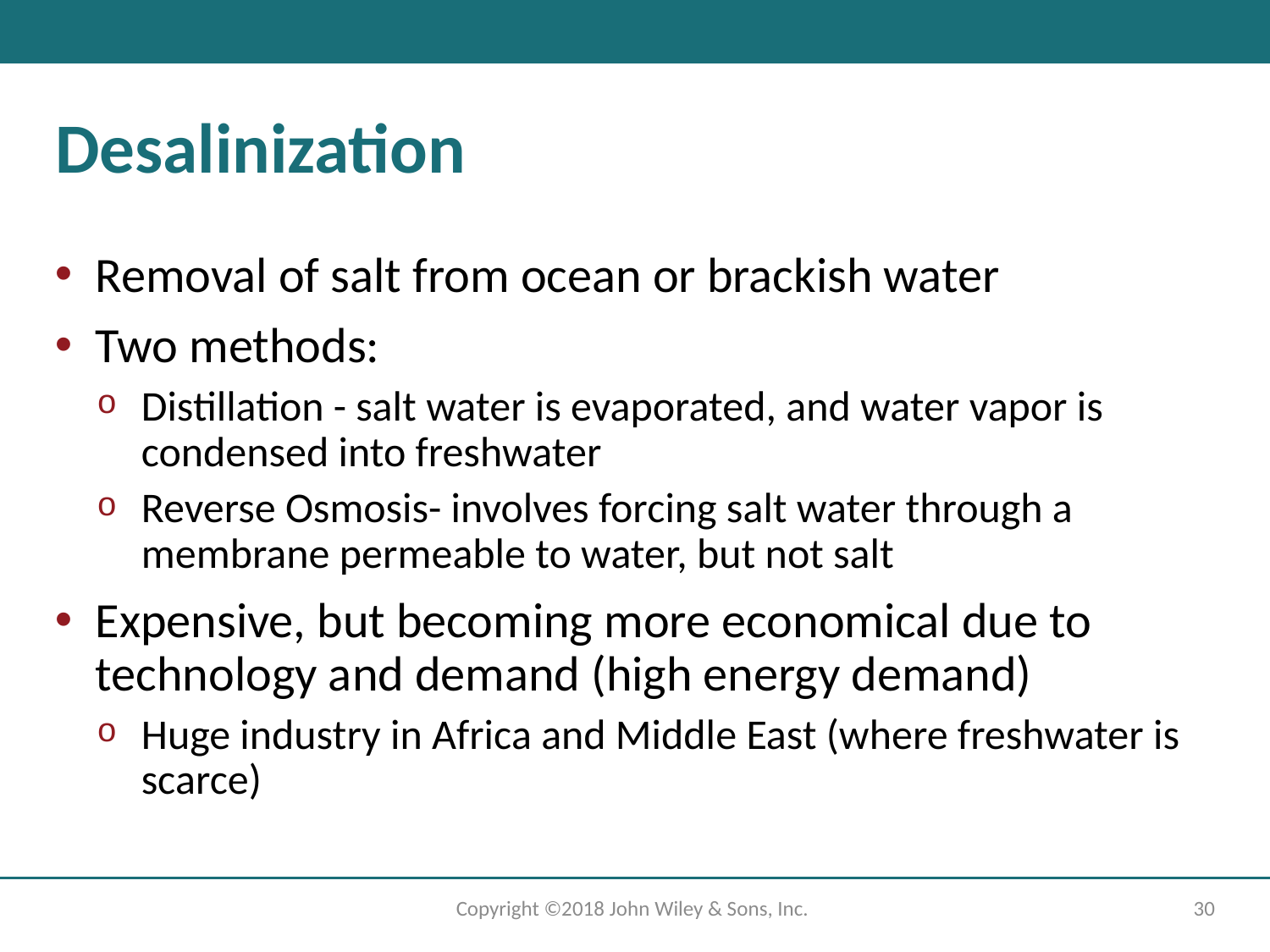

# Desalinization
Removal of salt from ocean or brackish water
Two methods:
Distillation - salt water is evaporated, and water vapor is condensed into freshwater
Reverse Osmosis- involves forcing salt water through a membrane permeable to water, but not salt
Expensive, but becoming more economical due to technology and demand (high energy demand)
Huge industry in Africa and Middle East (where freshwater is scarce)
Copyright ©2018 John Wiley & Sons, Inc.
30